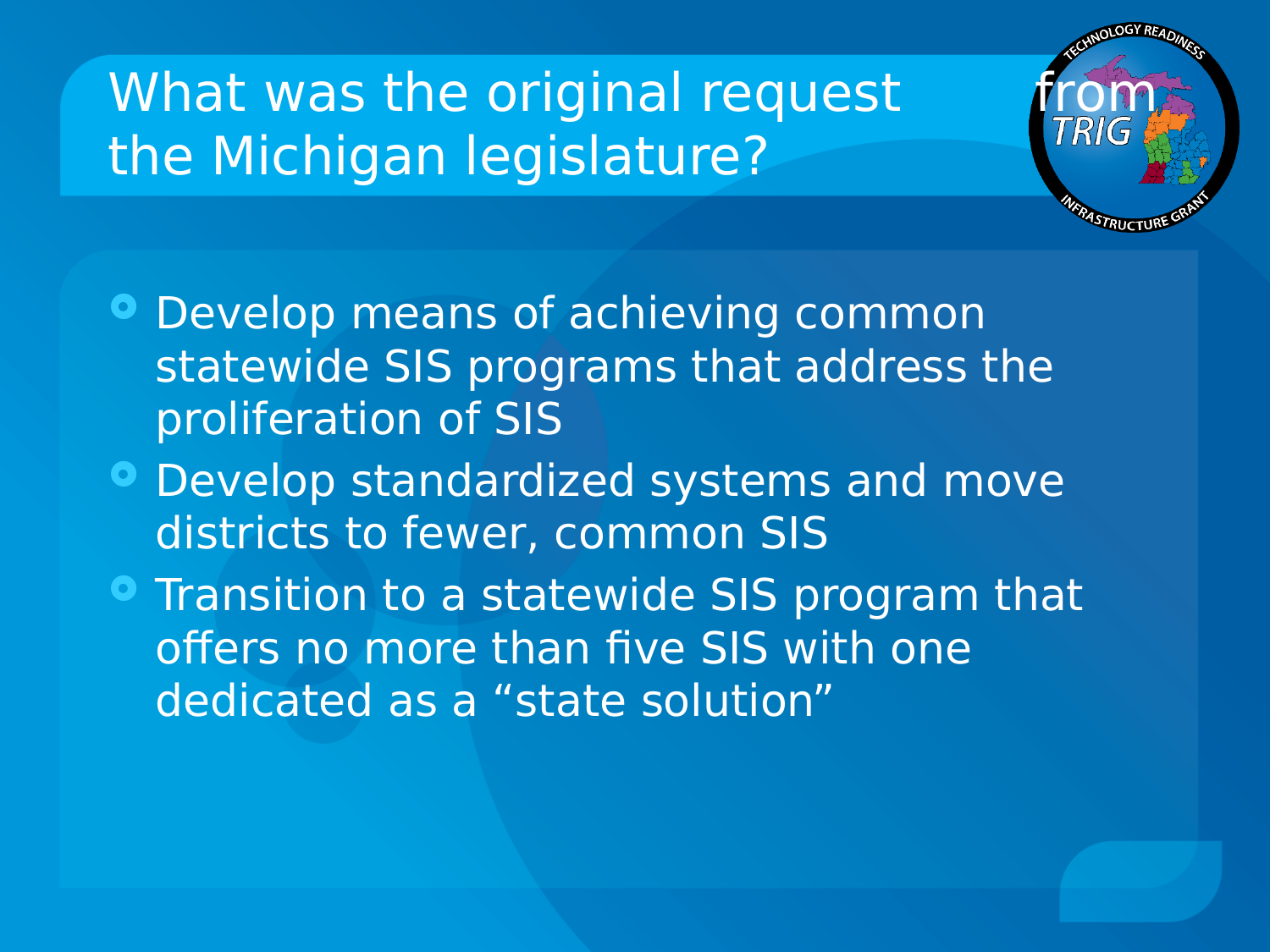

# What was the original request        from the Michigan legislature?
Develop means of achieving common statewide SIS programs that address the proliferation of SIS
Develop standardized systems and move districts to fewer, common SIS
Transition to a statewide SIS program that offers no more than five SIS with one dedicated as a “state solution”